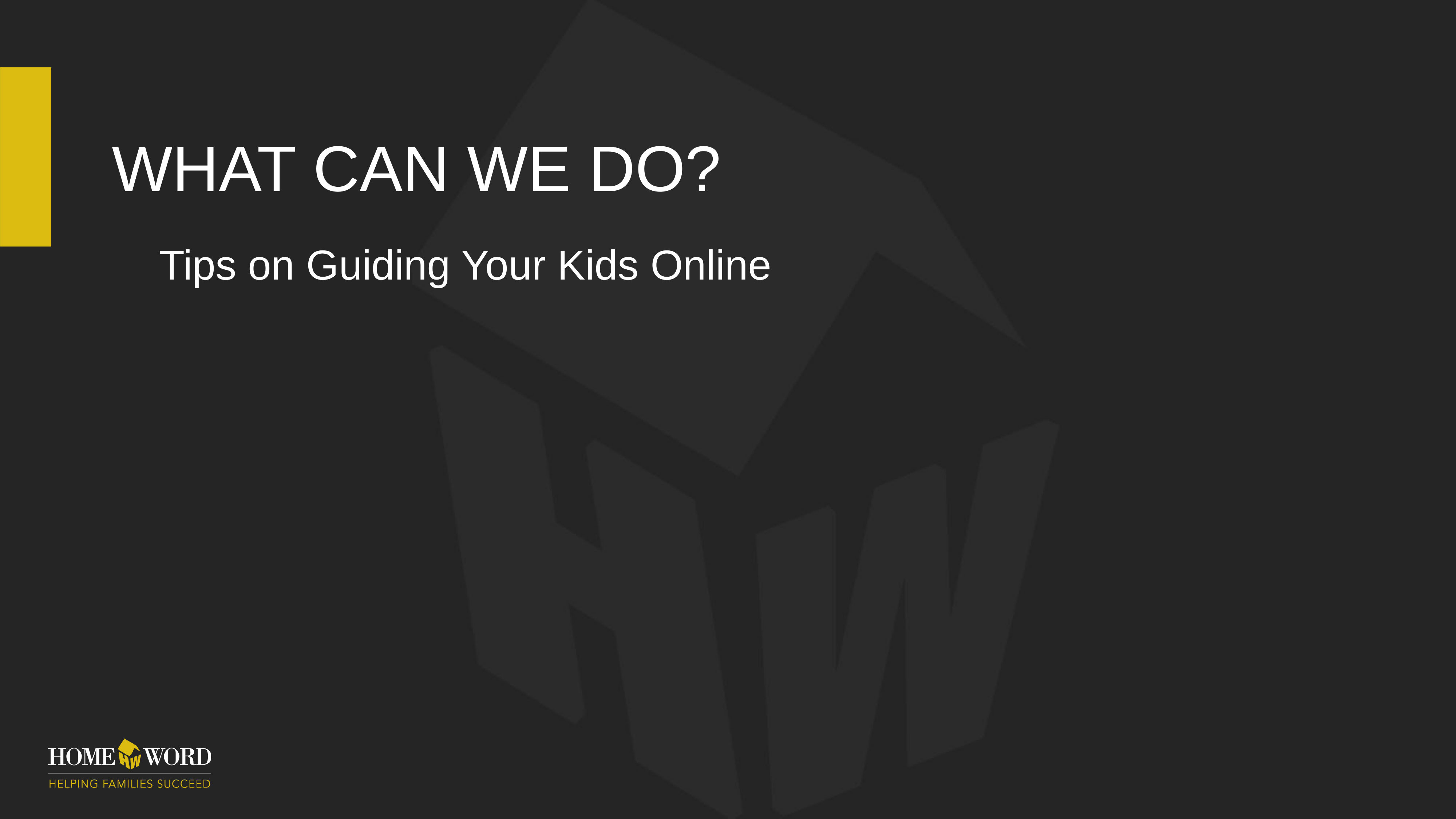

# What Can we Do?
Tips on Guiding Your Kids Online